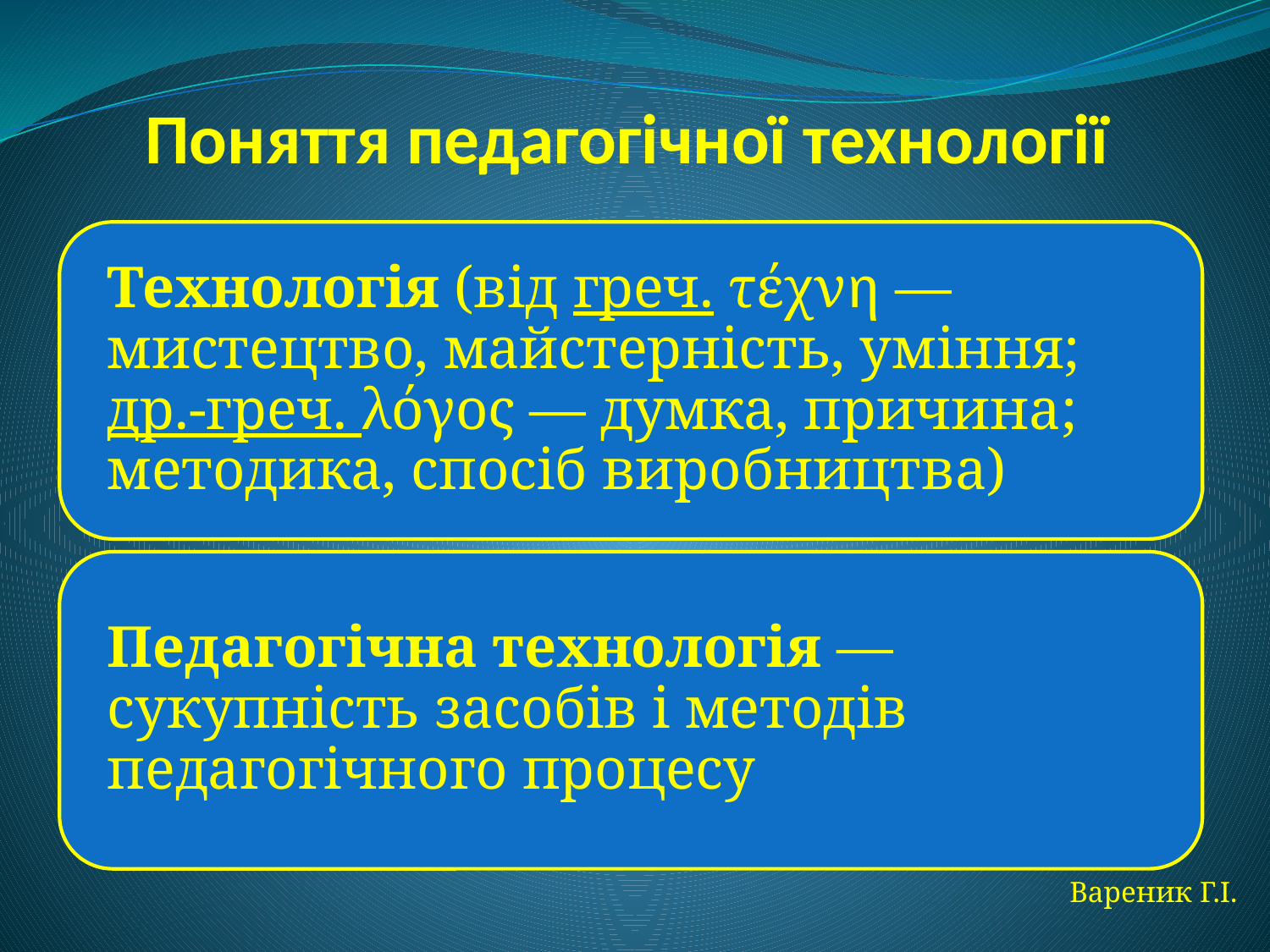

# Поняття педагогічної технології
Технологія (від греч. τέχνη — мистецтво, майстерність, уміння; др.-греч. λόγος — думка, причина; методика, спосіб виробництва)
Педагогічна технологія — сукупність засобів і методів педагогічного процесу

Вареник Г.І.